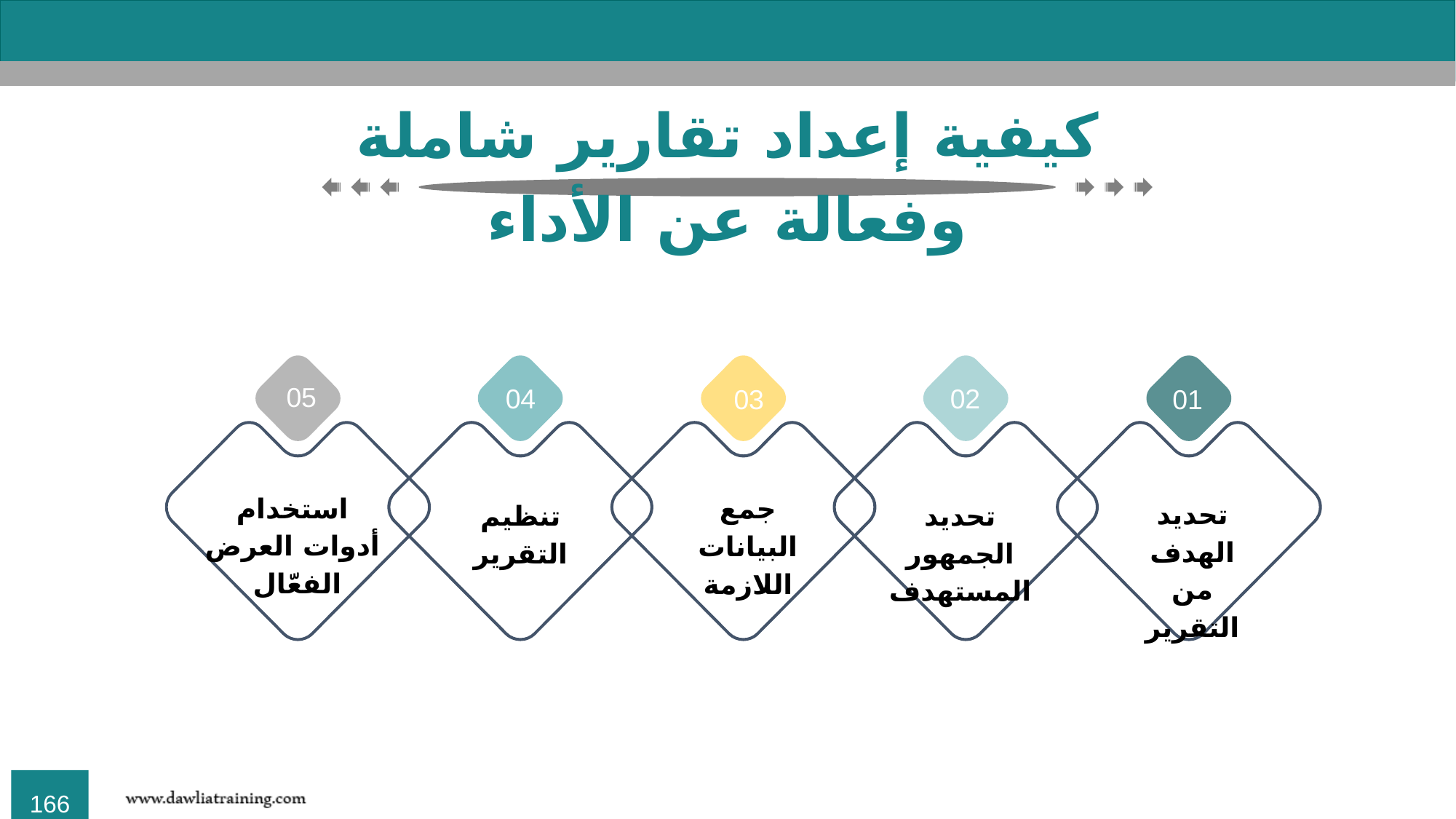

كيفية إعداد تقارير شاملة وفعالة عن الأداء

استخدام أدوات العرض الفعّال
05

تنظيم التقرير
04

جمع البيانات اللازمة
03

تحديد الجمهور المستهدف
02

تحديد الهدف من التقرير
01